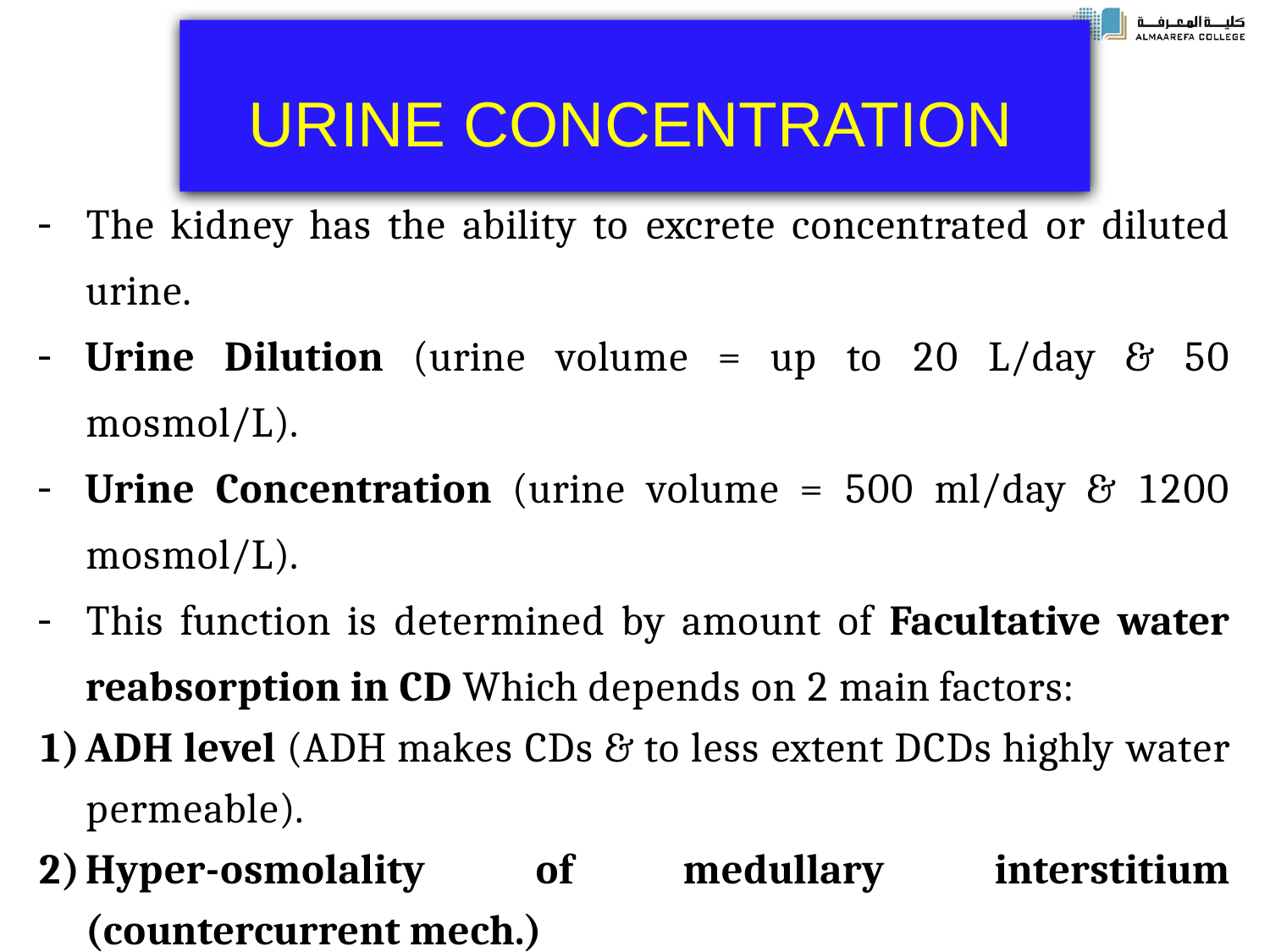

# URINE CONCENTRATION

The kidney has the ability to excrete concentrated or diluted urine.
Urine Dilution (urine volume = up to 20 L/day & 50 mosmol/L).
Urine Concentration (urine volume = 500 ml/day & 1200 mosmol/L).
This function is determined by amount of Facultative water reabsorption in CD Which depends on 2 main factors:
ADH level (ADH makes CDs & to less extent DCDs highly water permeable).
Hyper-osmolality of medullary interstitium (countercurrent mech.)